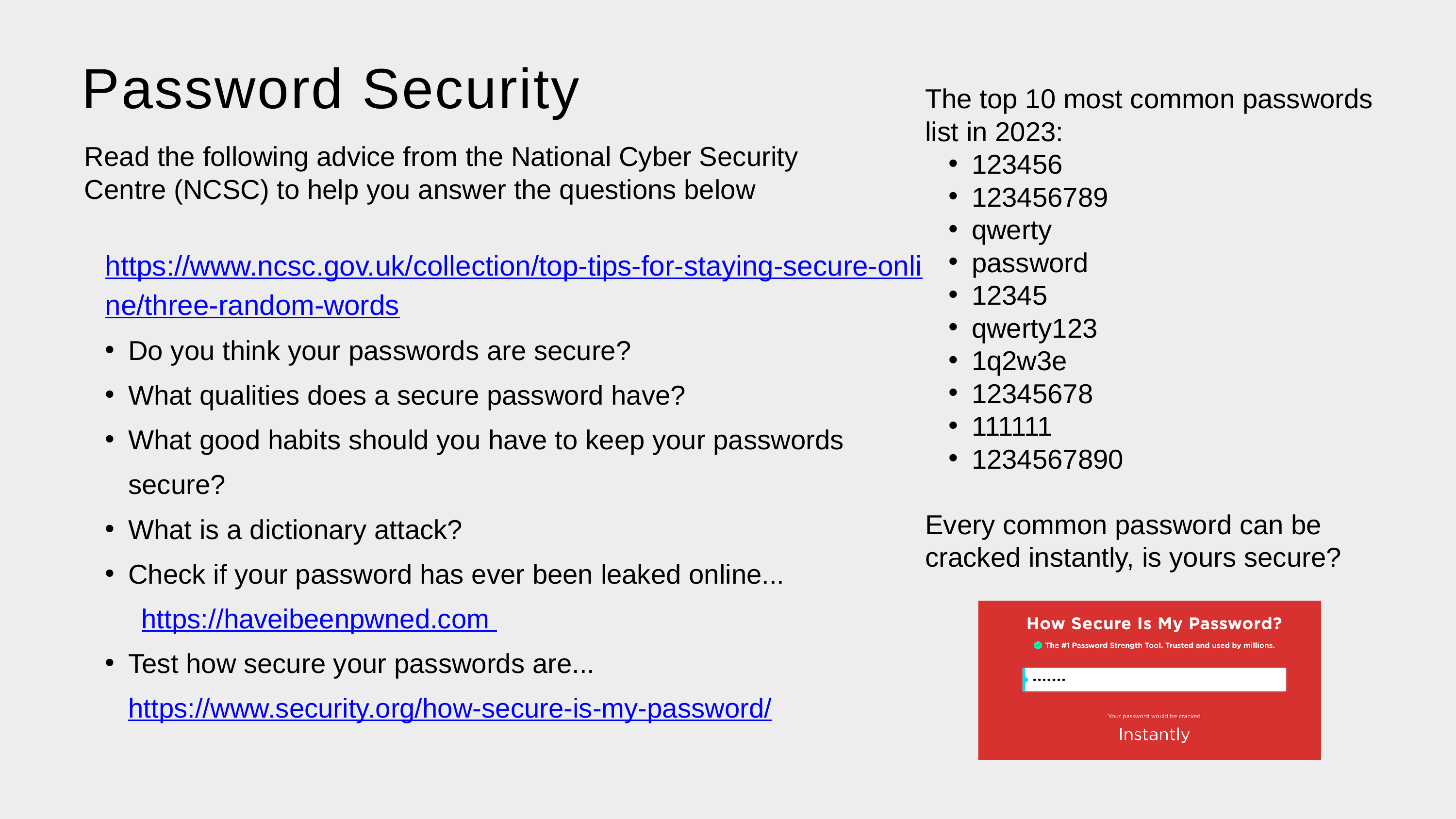

Password Security
The top 10 most common passwords list in 2023:
123456
123456789
qwerty
password
12345
qwerty123
1q2w3e
12345678
111111
1234567890

Every common password can be cracked instantly, is yours secure?
Read the following advice from the National Cyber Security Centre (NCSC) to help you answer the questions below
https://www.ncsc.gov.uk/collection/top-tips-for-staying-secure-online/three-random-words
Do you think your passwords are secure?
What qualities does a secure password have?
What good habits should you have to keep your passwords secure?
What is a dictionary attack?
Check if your password has ever been leaked online...
https://haveibeenpwned.com
Test how secure your passwords are... https://www.security.org/how-secure-is-my-password/